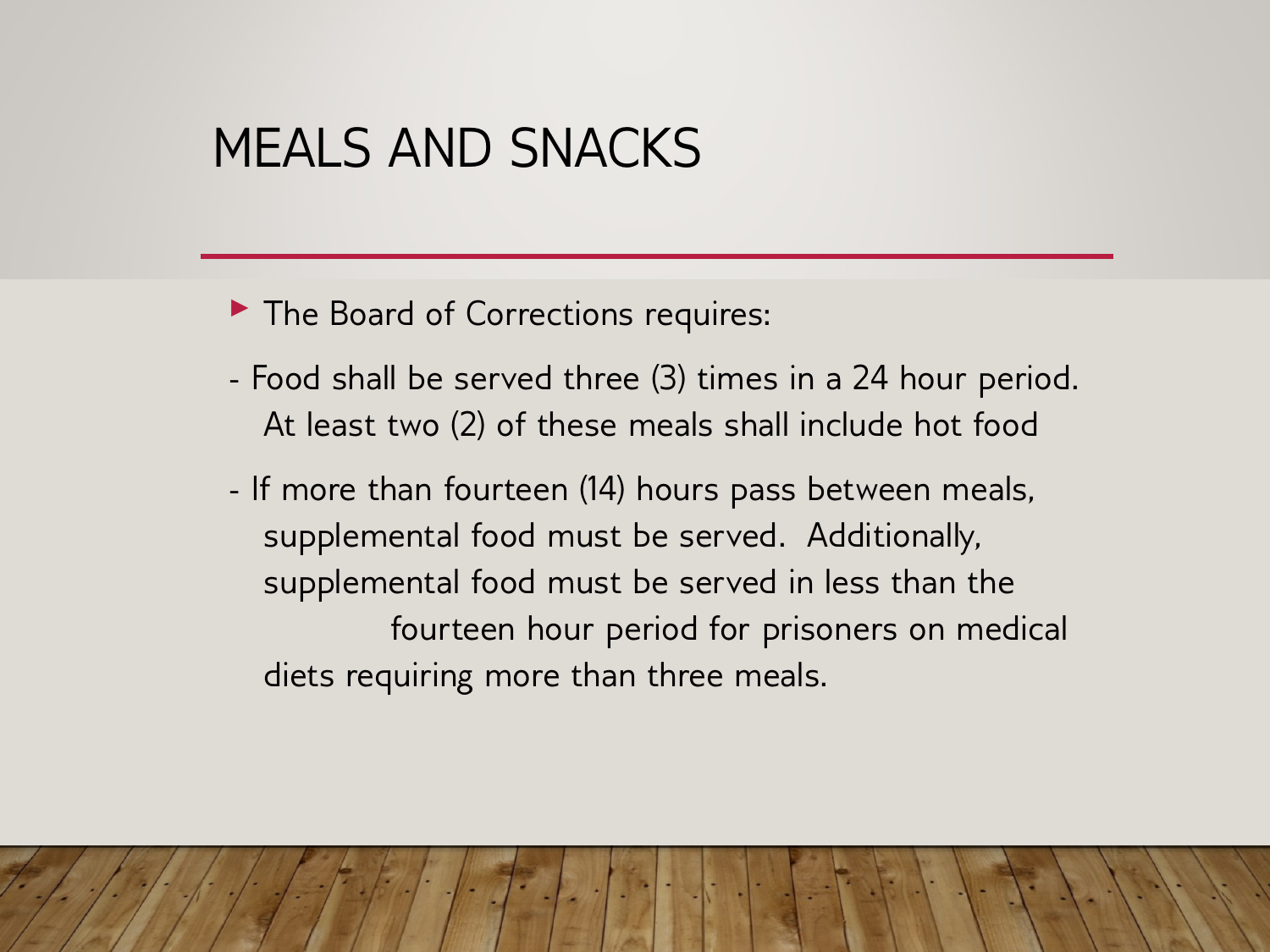

# MEALS AND SNACKS
The Board of Corrections requires:
- Food shall be served three (3) times in a 24 hour period.  At least two (2) of these meals shall include hot food
- If more than fourteen (14) hours pass between meals, supplemental food must be served.  Additionally, supplemental food must be served in less than the 	fourteen hour period for prisoners on medical diets requiring more than three meals.